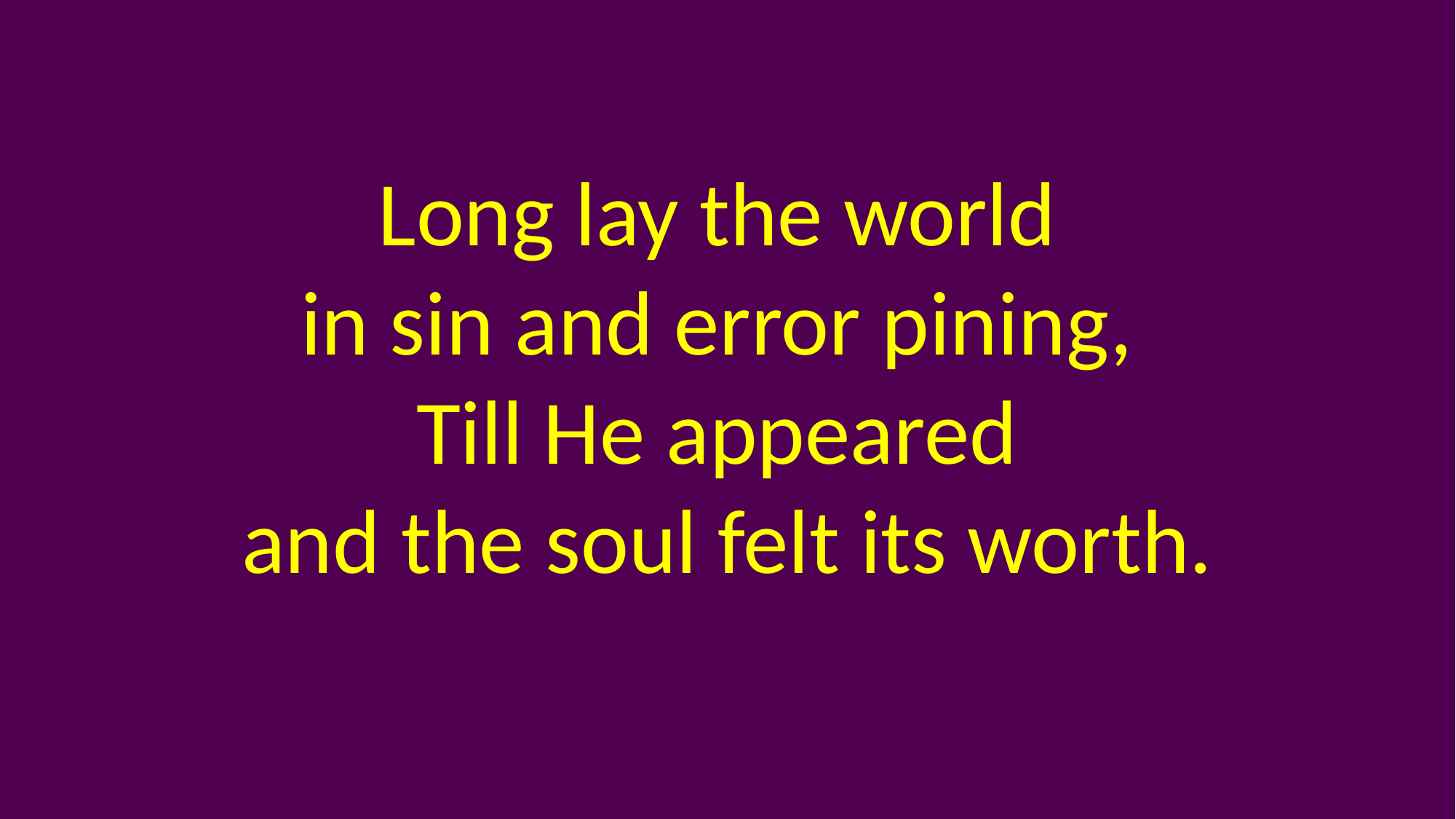

Long lay the world
in sin and error pining,
Till He appeared
and the soul felt its worth.